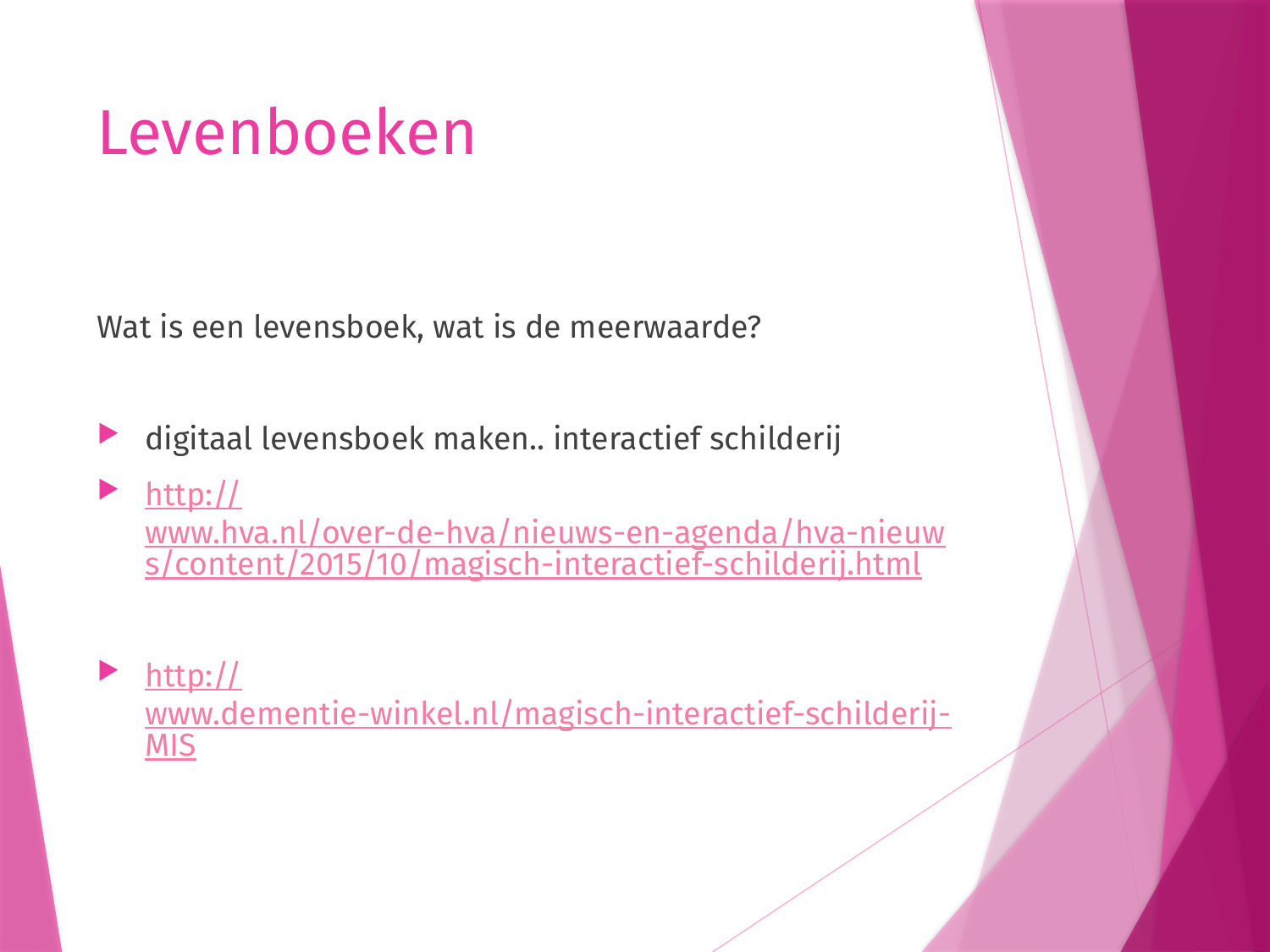

# Levenboeken
Wat is een levensboek, wat is de meerwaarde?

digitaal levensboek maken.. interactief schilderij
http://www.hva.nl/over-de-hva/nieuws-en-agenda/hva-nieuws/content/2015/10/magisch-interactief-schilderij.html

http://www.dementie-winkel.nl/magisch-interactief-schilderij-MIS